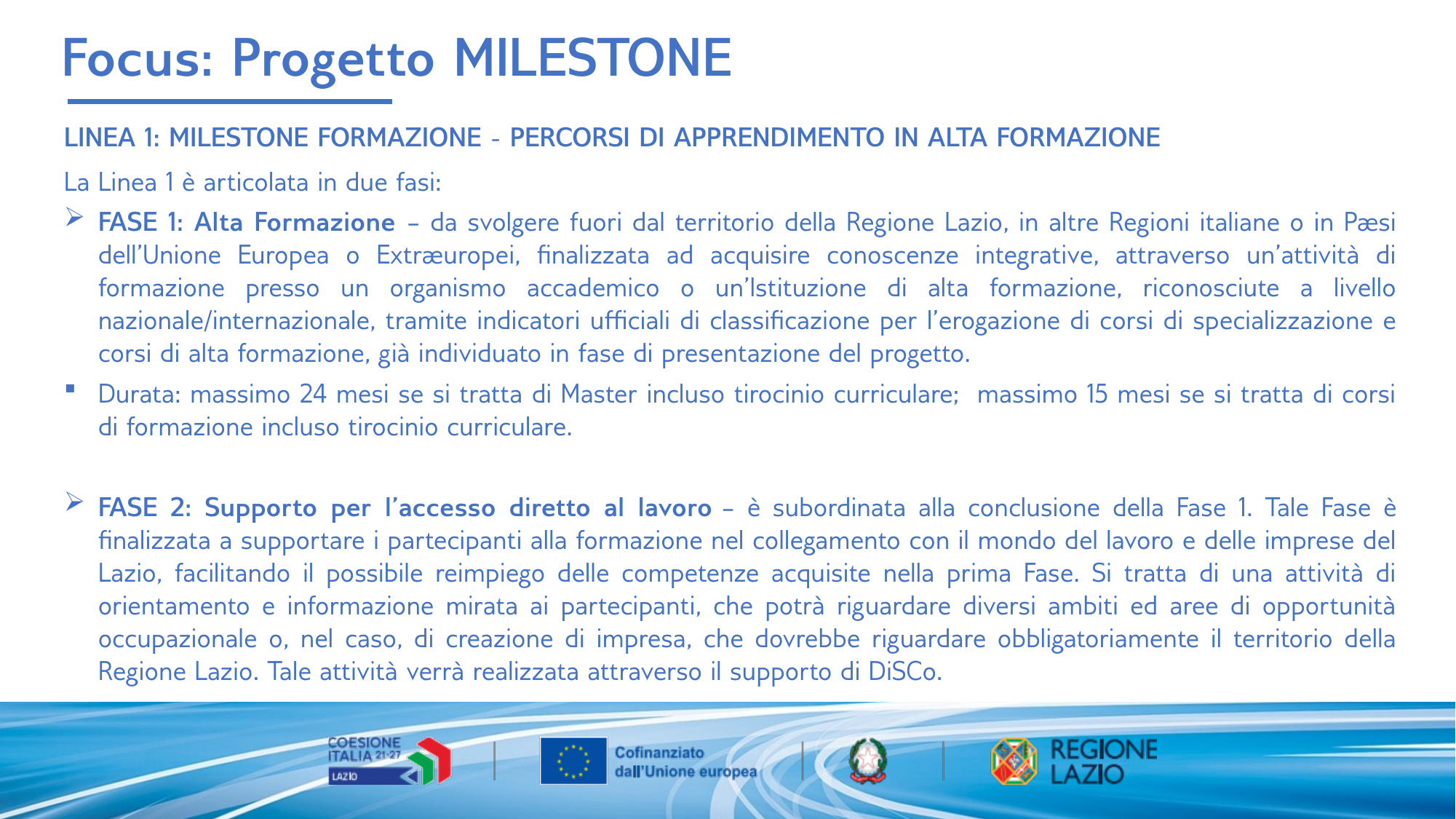

Focus: Progetto MILESTONE
LINEA 1: MILESTONE FORMAZIONE - PERCORSI DI APPRENDIMENTO IN ALTA FORMAZIONE
La Linea 1 è articolata in due fasi:
FASE 1: Alta Formazione – da svolgere fuori dal territorio della Regione Lazio, in altre Regioni italiane o in Paesi dell’Unione Europea o Extraeuropei, finalizzata ad acquisire conoscenze integrative, attraverso un’attività di formazione presso un organismo accademico o un’Istituzione di alta formazione, riconosciute a livello nazionale/internazionale, tramite indicatori ufficiali di classificazione per l’erogazione di corsi di specializzazione e corsi di alta formazione, già individuato in fase di presentazione del progetto.
Durata: massimo 24 mesi se si tratta di Master incluso tirocinio curriculare;  massimo 15 mesi se si tratta di corsi di formazione incluso tirocinio curriculare.

FASE 2: Supporto per l’accesso diretto al lavoro – è subordinata alla conclusione della Fase 1. Tale Fase è finalizzata a supportare i partecipanti alla formazione nel collegamento con il mondo del lavoro e delle imprese del Lazio, facilitando il possibile reimpiego delle competenze acquisite nella prima Fase. Si tratta di una attività di orientamento e informazione mirata ai partecipanti, che potrà riguardare diversi ambiti ed aree di opportunità occupazionale o, nel caso, di creazione di impresa, che dovrebbe riguardare obbligatoriamente il territorio della Regione Lazio. Tale attività verrà realizzata attraverso il supporto di DiSCo.